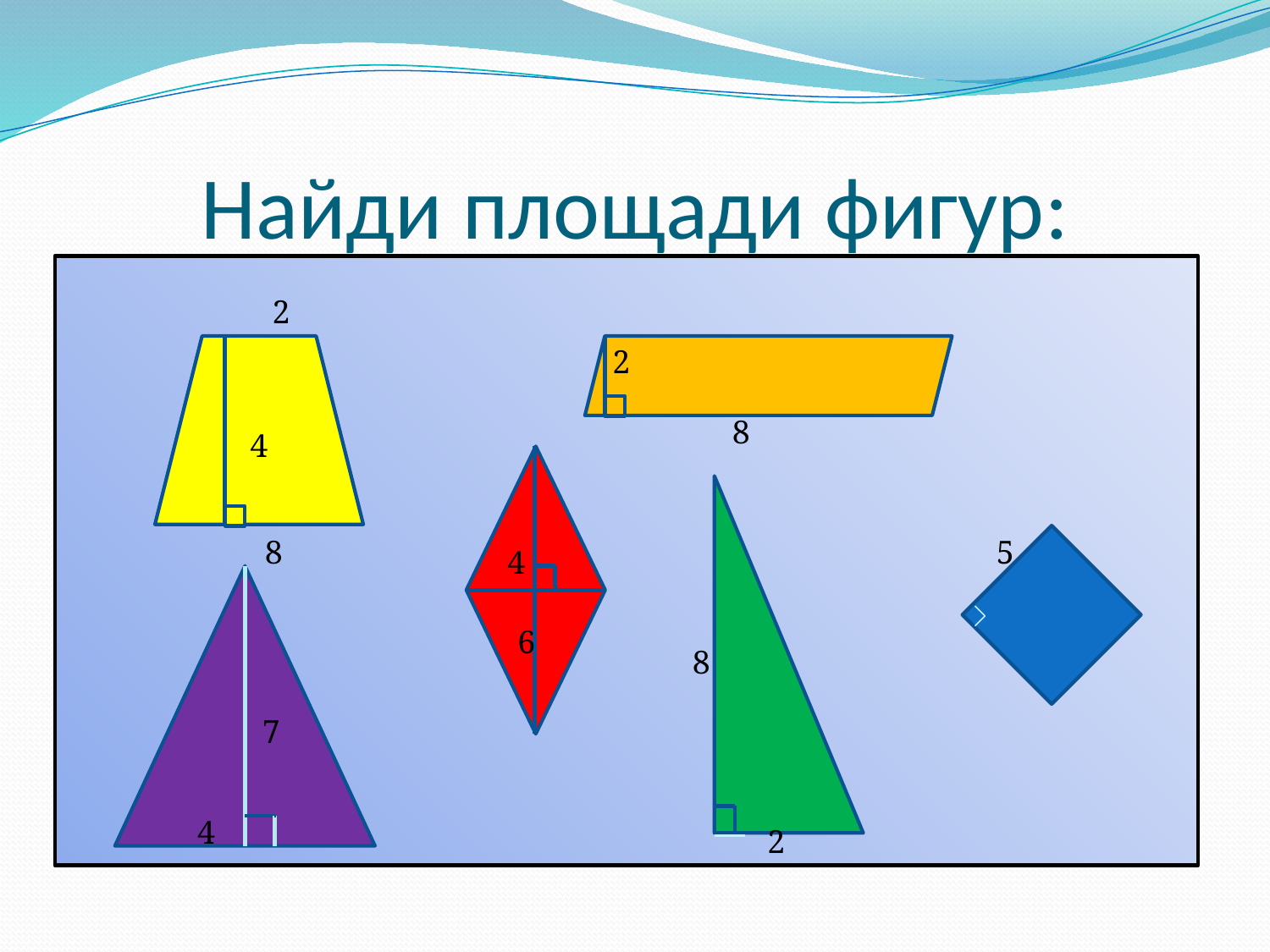

# Найди площади фигур:

2
4

2

8

8
5
4

6
8
7
4

2